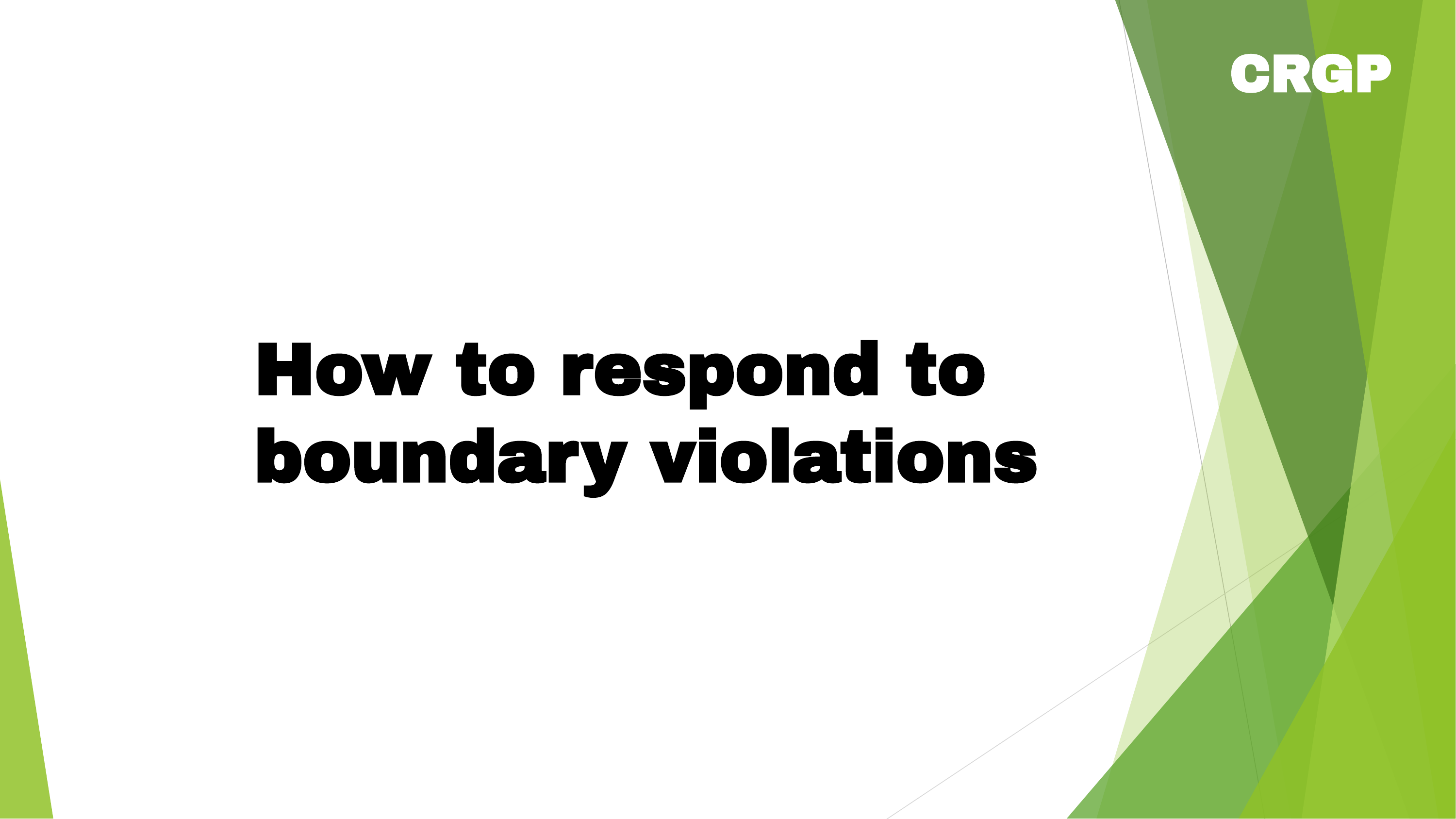

CRGP
How to respond to boundary violations